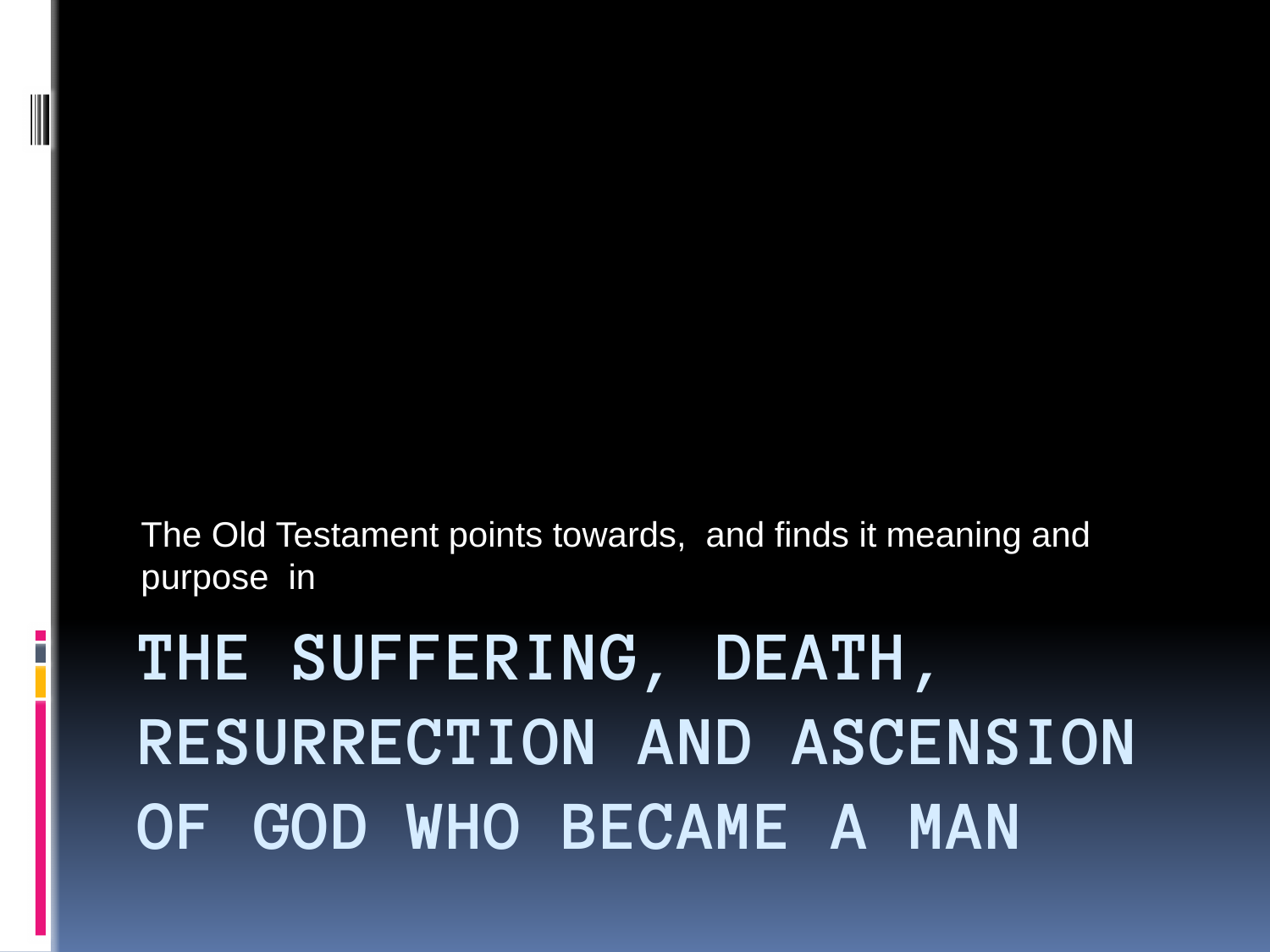

The Old Testament points towards,  and finds it meaning and purpose  in
# The Suffering, Death, Resurrection and Ascension of God who became a man